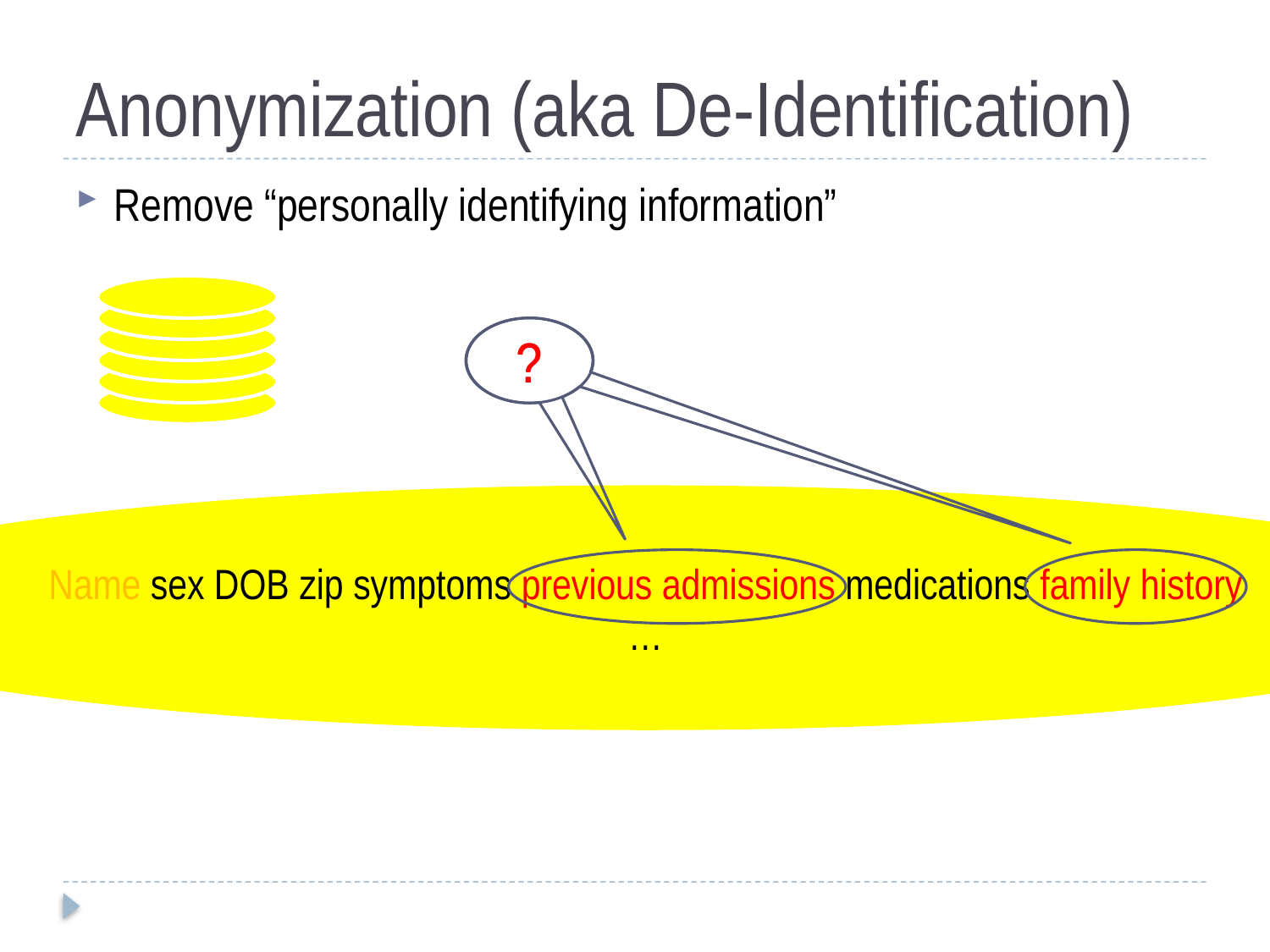

# Anonymization (aka De-Identification)
Remove “personally identifying information”

?
?
Name sex DOB zip symptoms previous admissions medications family history …